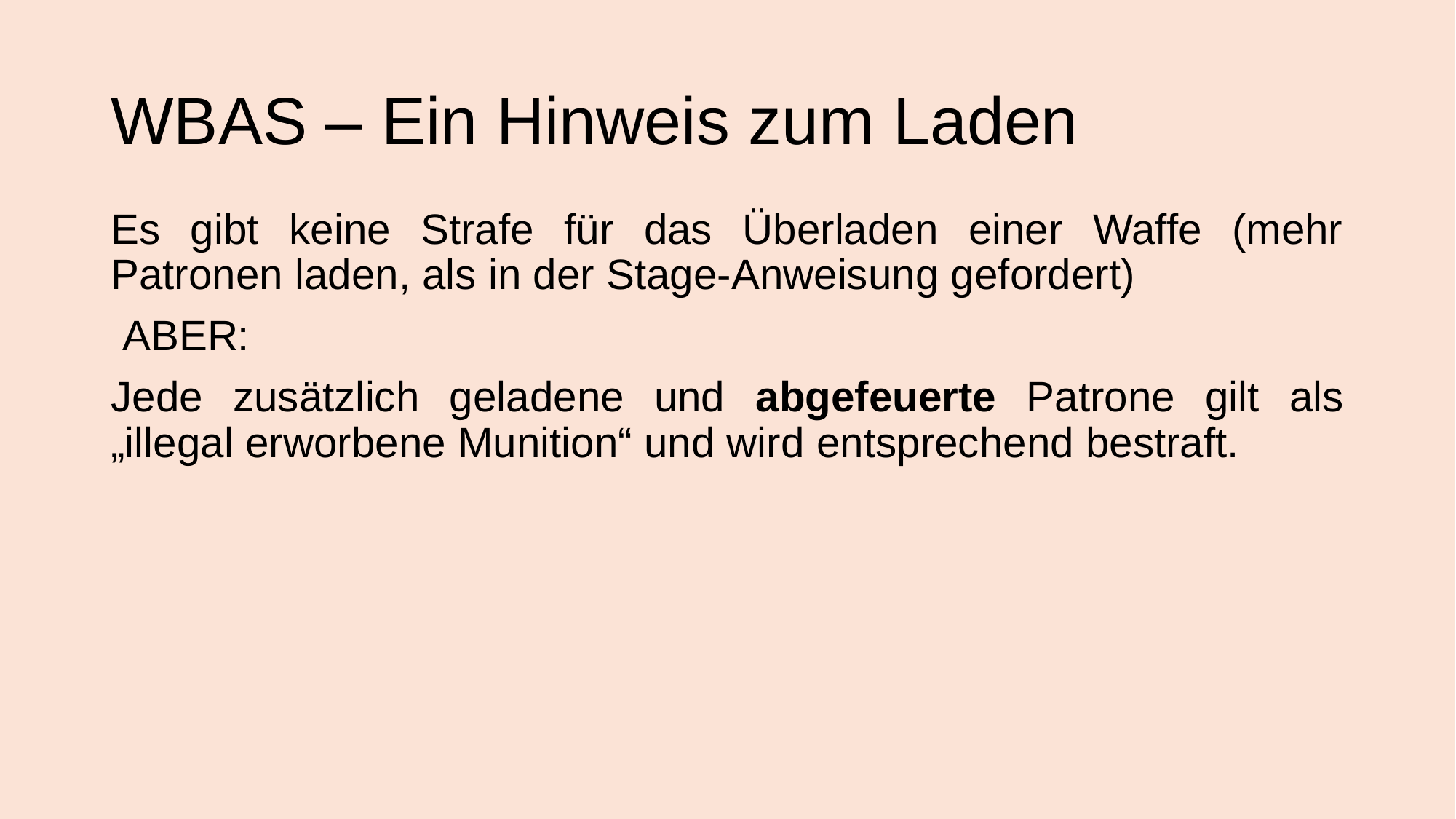

# WBAS – Ein Hinweis zum Laden
Es gibt keine Strafe für das Überladen einer Waffe (mehr Patronen laden, als in der Stage-Anweisung gefordert)
 ABER:
Jede zusätzlich geladene und abgefeuerte Patrone gilt als „illegal erworbene Munition“ und wird entsprechend bestraft.